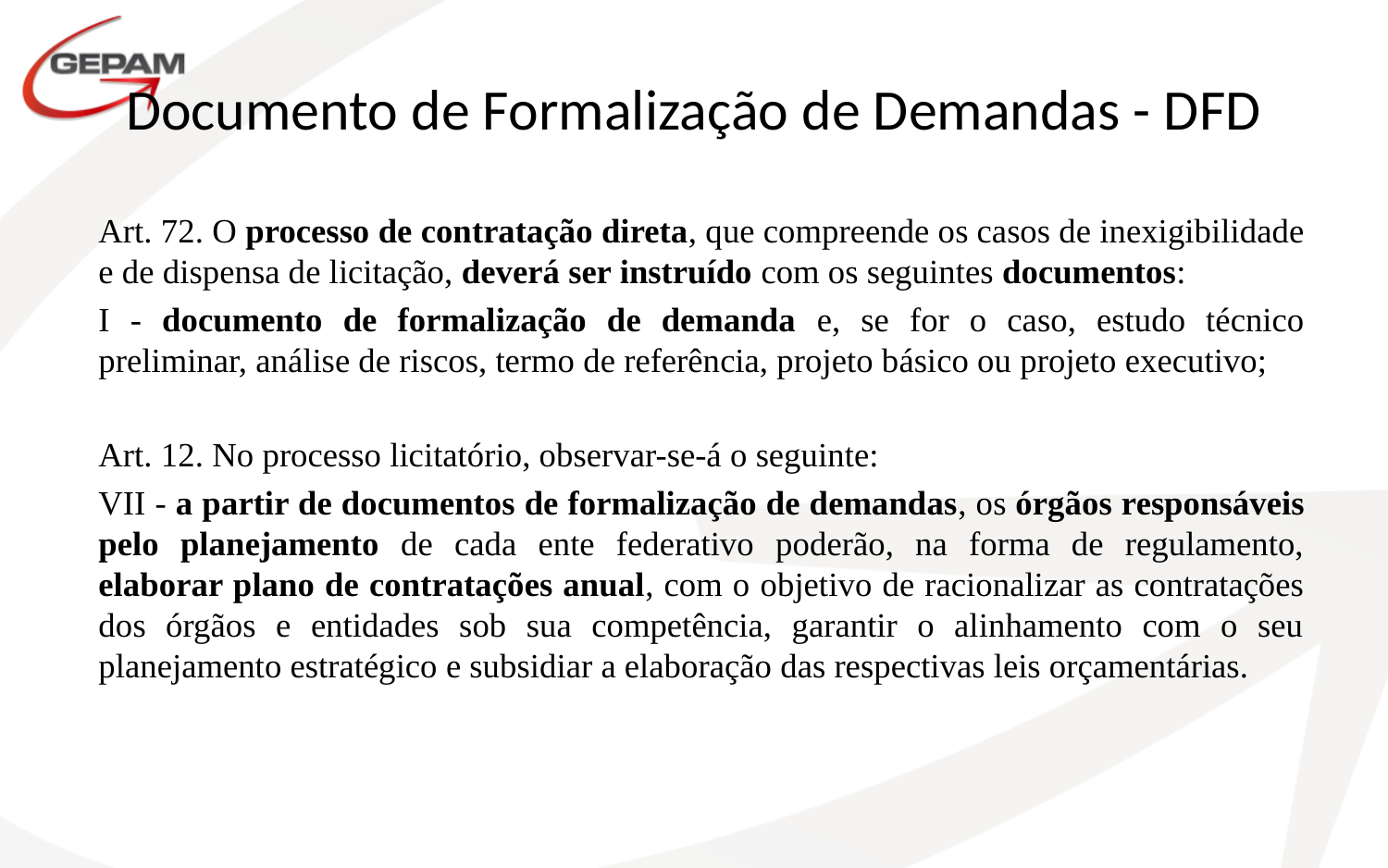

# Documento de Formalização de Demandas - DFD
Art. 72. O processo de contratação direta, que compreende os casos de inexigibilidade e de dispensa de licitação, deverá ser instruído com os seguintes documentos:
I - documento de formalização de demanda e, se for o caso, estudo técnico preliminar, análise de riscos, termo de referência, projeto básico ou projeto executivo;

Art. 12. No processo licitatório, observar-se-á o seguinte:
VII - a partir de documentos de formalização de demandas, os órgãos responsáveis pelo planejamento de cada ente federativo poderão, na forma de regulamento, elaborar plano de contratações anual, com o objetivo de racionalizar as contratações dos órgãos e entidades sob sua competência, garantir o alinhamento com o seu planejamento estratégico e subsidiar a elaboração das respectivas leis orçamentárias.